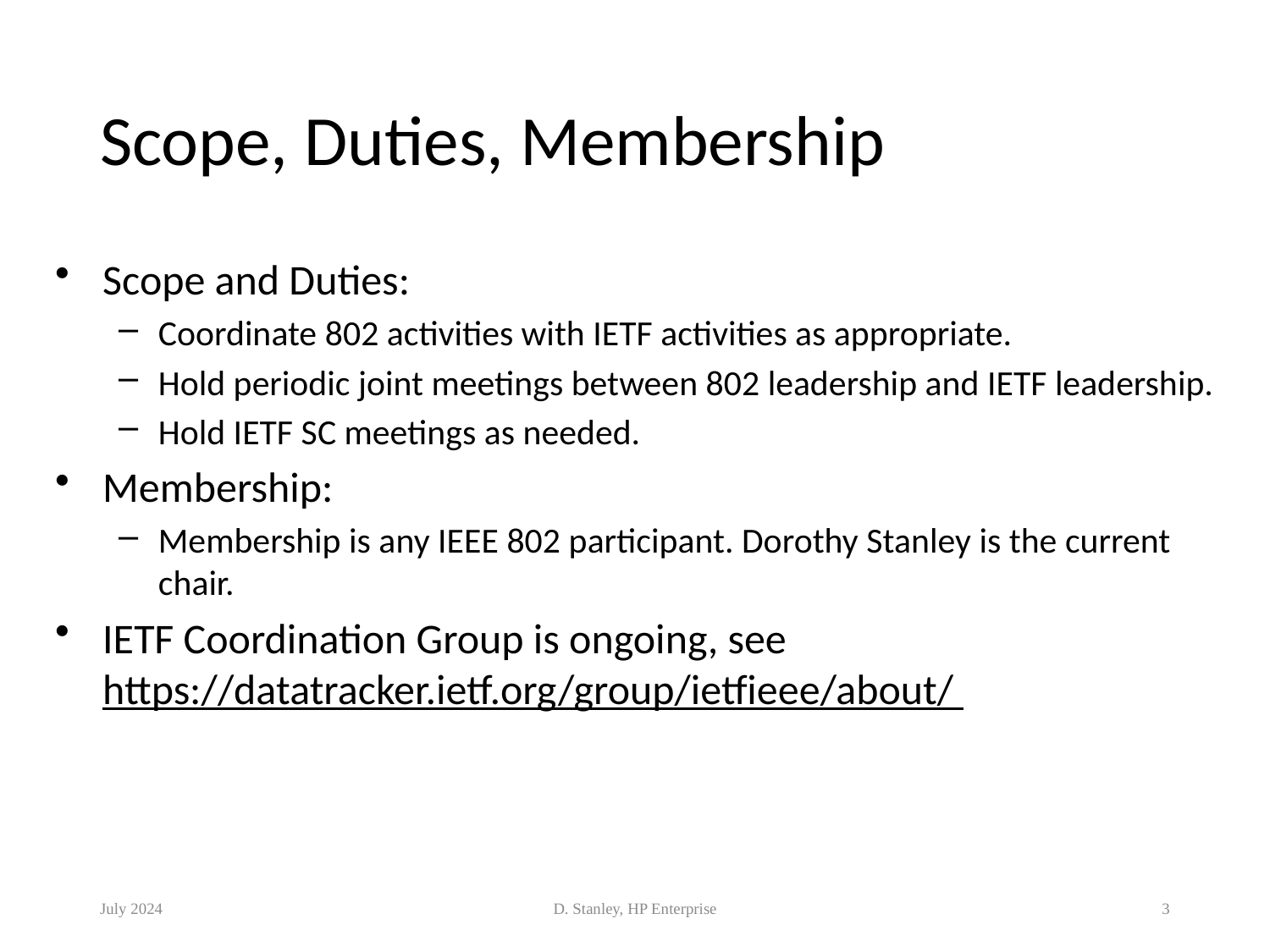

# Scope, Duties, Membership
Scope and Duties:
Coordinate 802 activities with IETF activities as appropriate.
Hold periodic joint meetings between 802 leadership and IETF leadership.
Hold IETF SC meetings as needed.
Membership:
Membership is any IEEE 802 participant. Dorothy Stanley is the current chair.
IETF Coordination Group is ongoing, see https://datatracker.ietf.org/group/ietfieee/about/
July 2024
D. Stanley, HP Enterprise
3